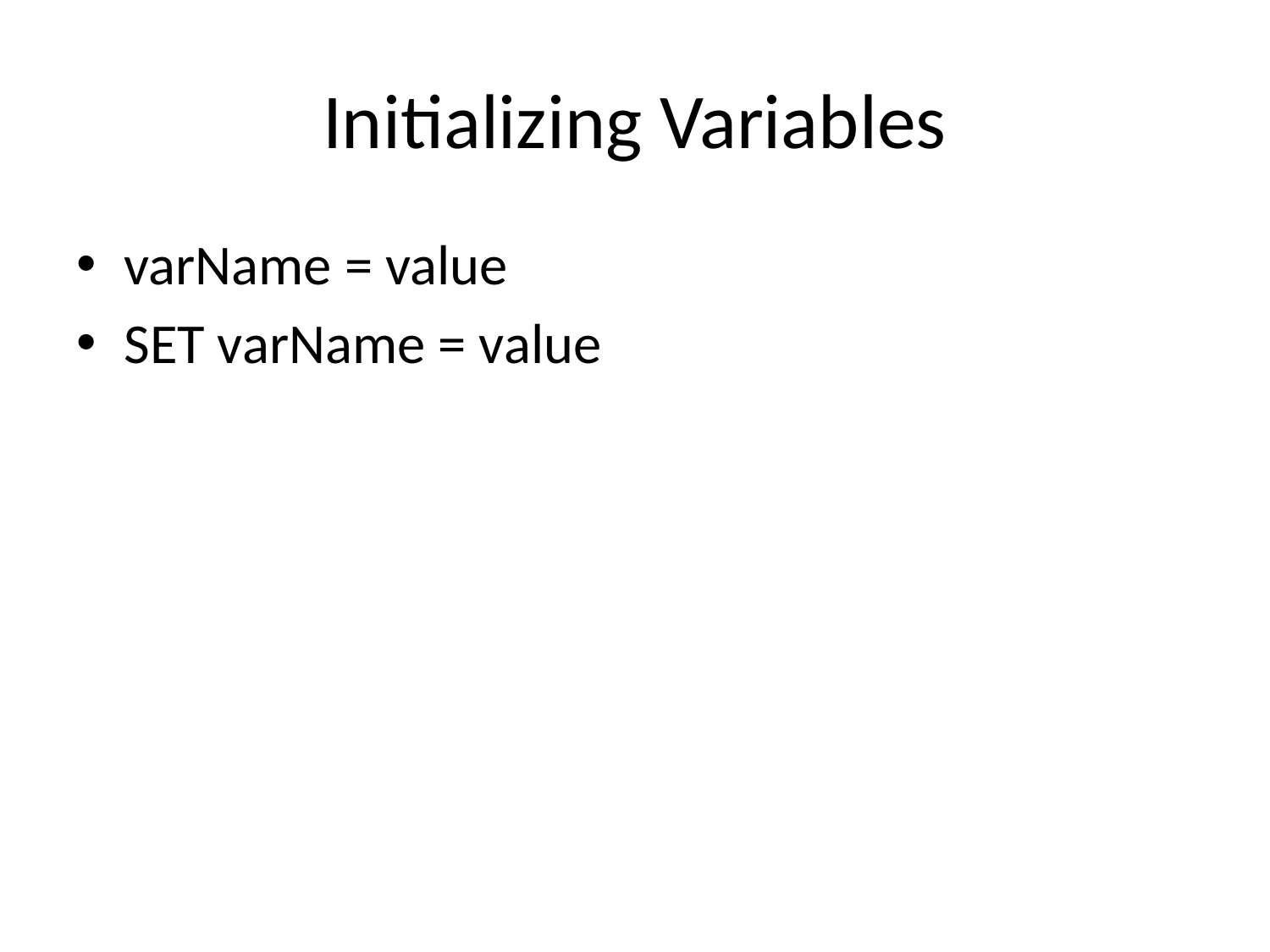

# Initializing Variables
varName = value
SET varName = value